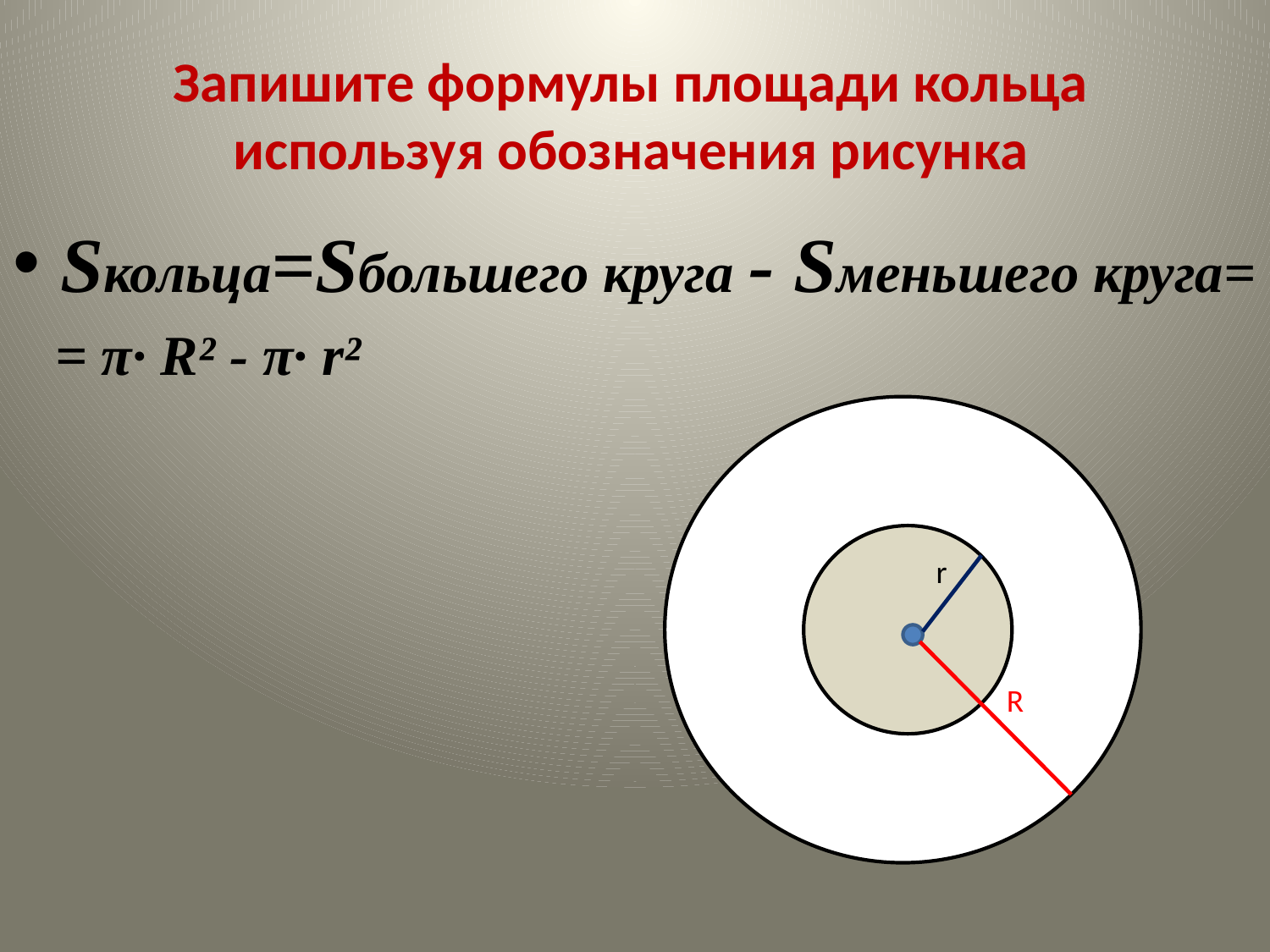

# Запишите формулы площади кольца используя обозначения рисунка
Sкольца=Sбольшего круга - Sменьшего круга=
   = π∙ R² - π∙ r²

r

R